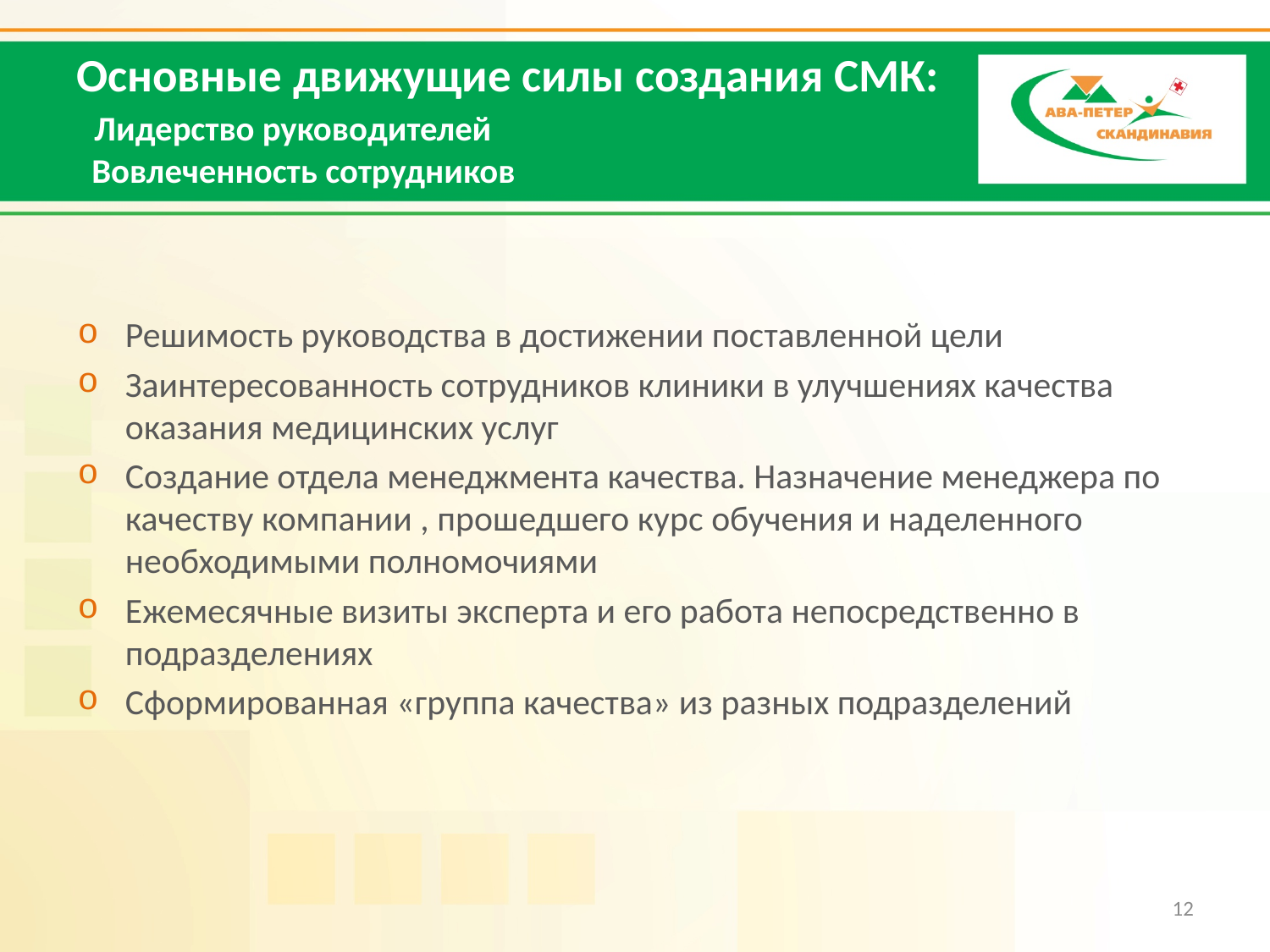

# Основные движущие силы создания СМК: Лидерство руководителей Вовлеченность сотрудников
Решимость руководства в достижении поставленной цели
Заинтересованность сотрудников клиники в улучшениях качества оказания медицинских услуг
Создание отдела менеджмента качества. Назначение менеджера по качеству компании , прошедшего курс обучения и наделенного необходимыми полномочиями
Ежемесячные визиты эксперта и его работа непосредственно в подразделениях
Сформированная «группа качества» из разных подразделений

12